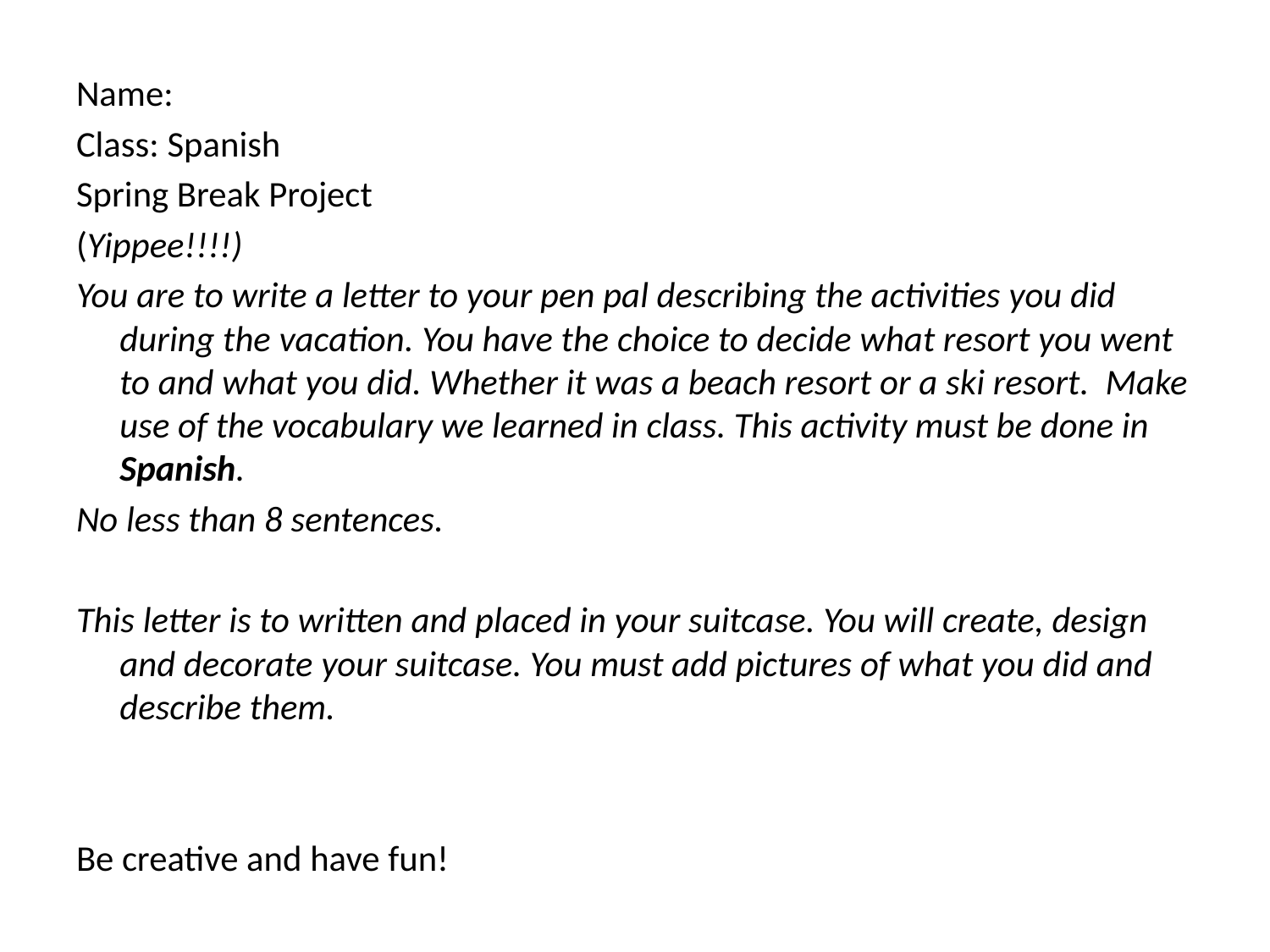

Name:
Class: Spanish
Spring Break Project
(Yippee!!!!)
You are to write a letter to your pen pal describing the activities you did during the vacation. You have the choice to decide what resort you went to and what you did. Whether it was a beach resort or a ski resort.  Make use of the vocabulary we learned in class. This activity must be done in Spanish.
No less than 8 sentences.

This letter is to written and placed in your suitcase. You will create, design and decorate your suitcase. You must add pictures of what you did and describe them.

Be creative and have fun!